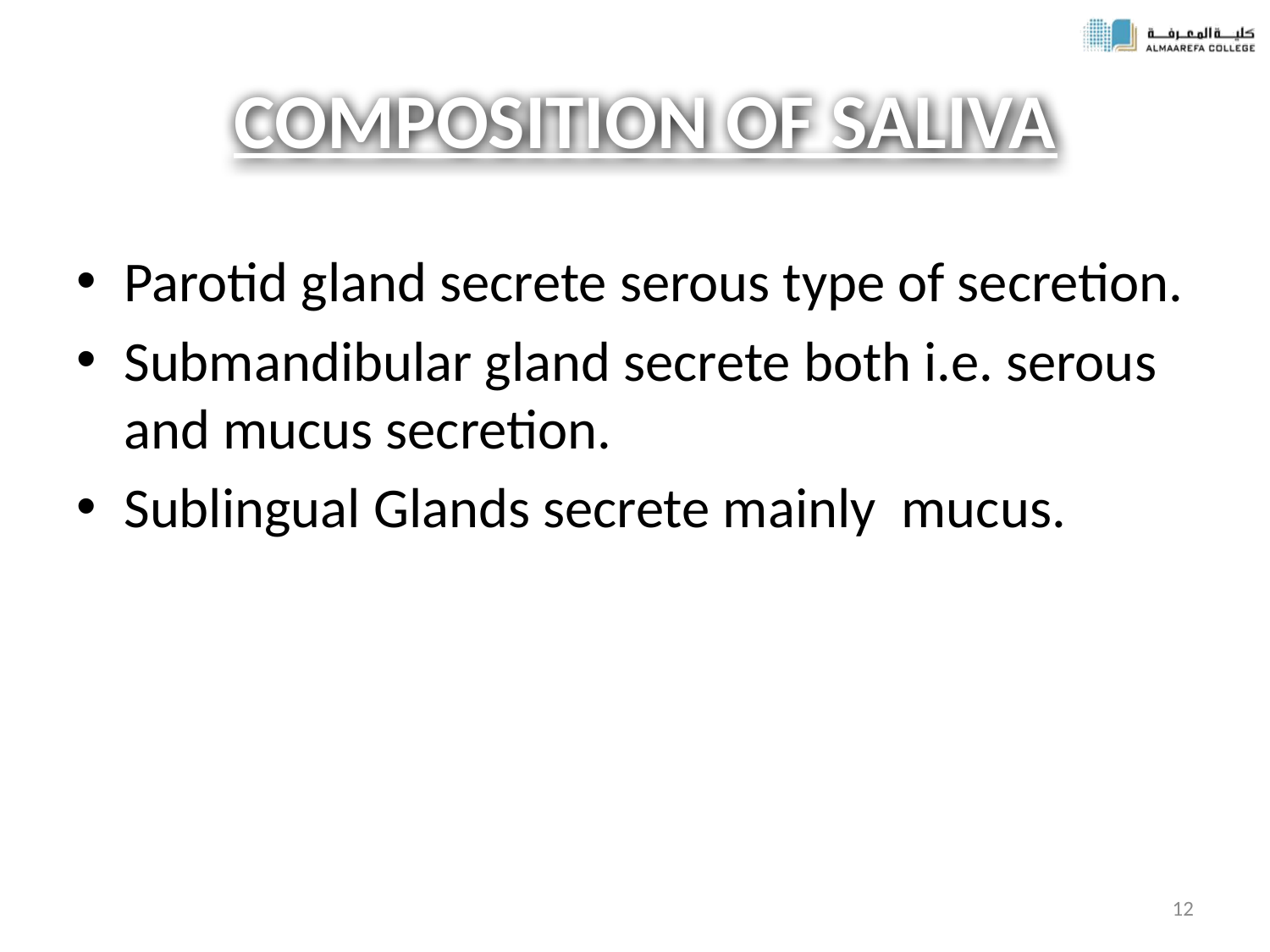

# COMPOSITION OF SALIVA
Parotid gland secrete serous type of secretion.
Submandibular gland secrete both i.e. serous and mucus secretion.
Sublingual Glands secrete mainly  mucus.
12